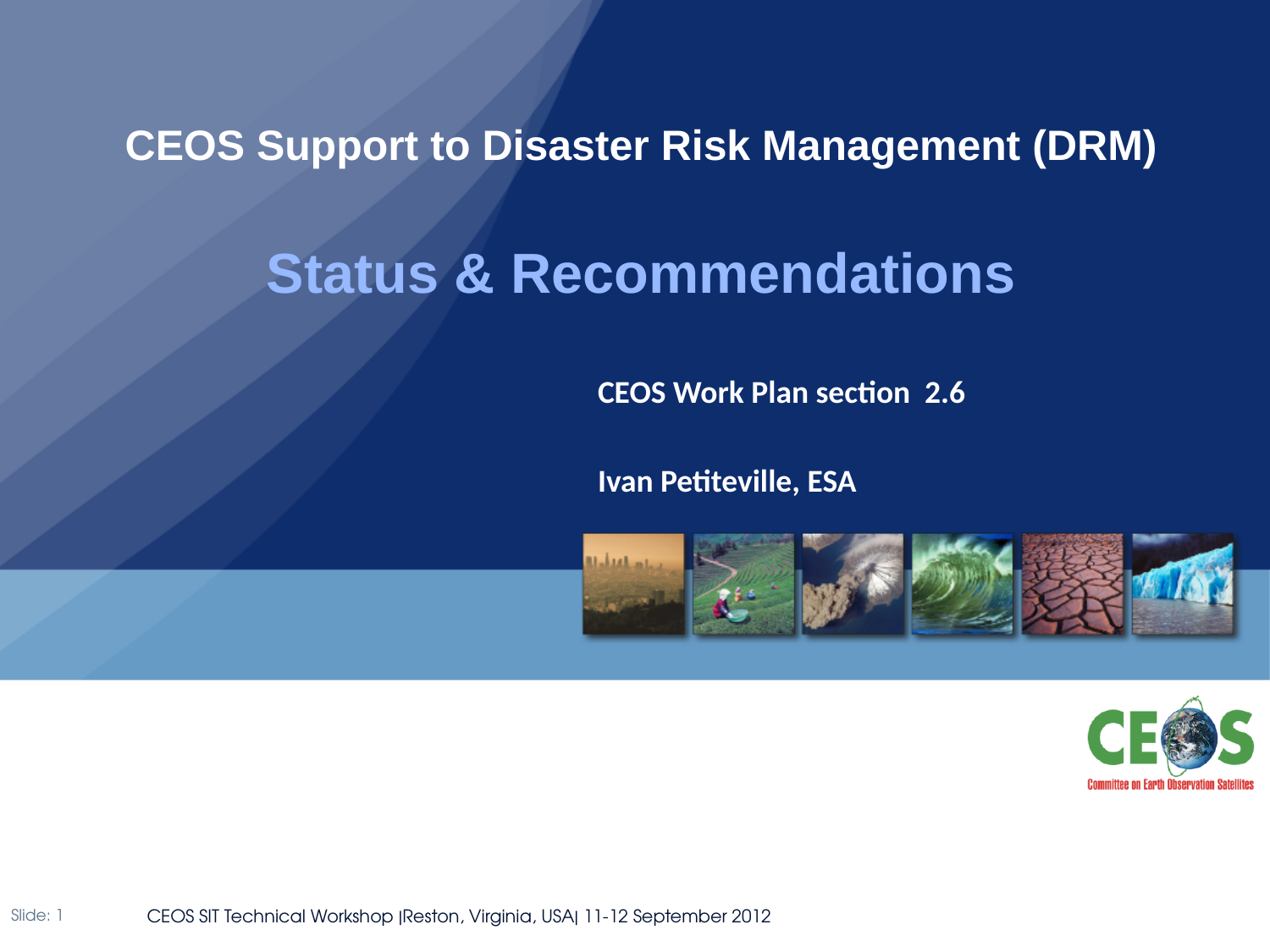

# CEOS Support to Disaster Risk Management (DRM) Status & Recommendations
CEOS Work Plan section  2.6

Ivan Petiteville, ESA